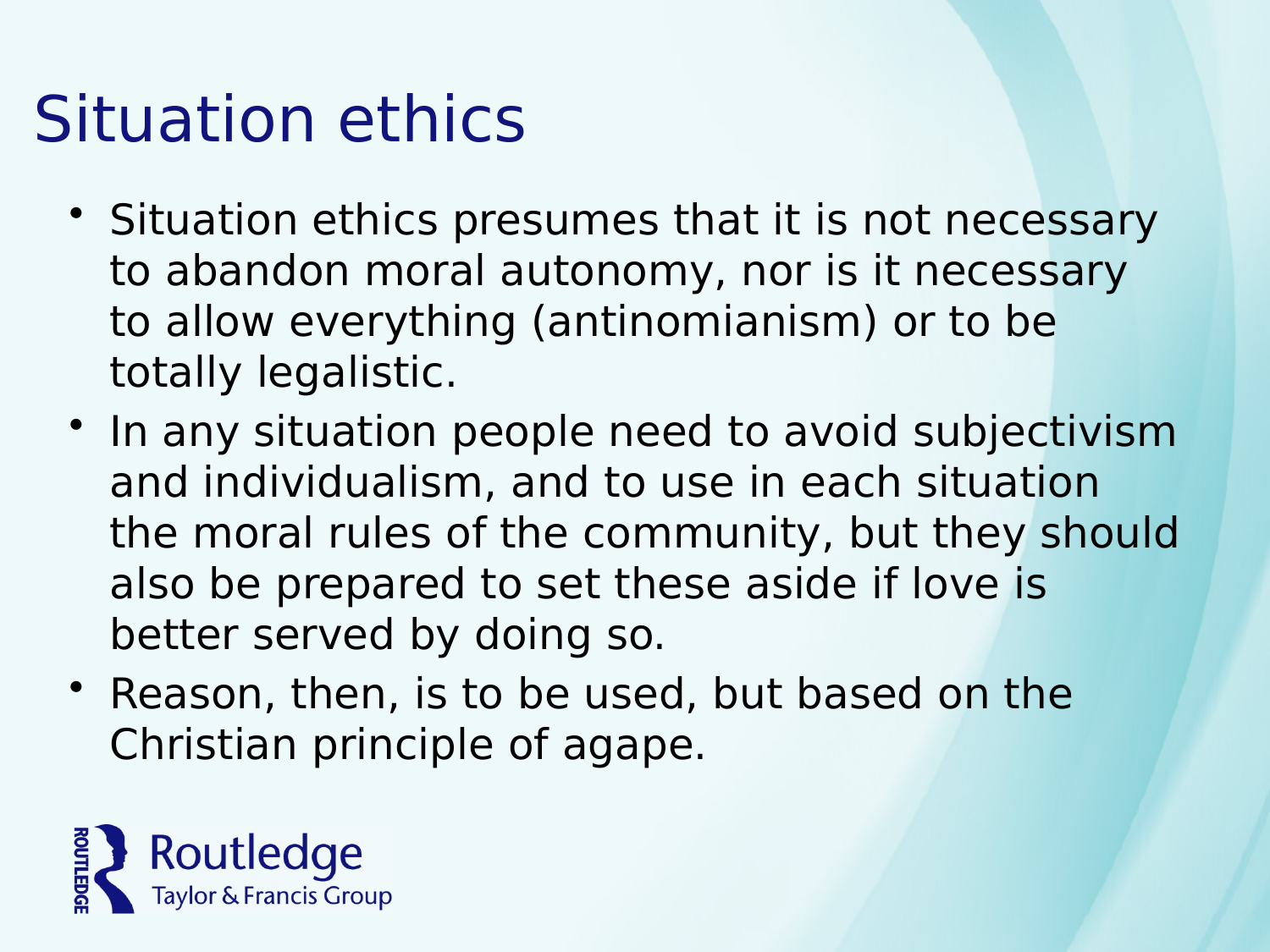

# Situation ethics
Situation ethics presumes that it is not necessary to abandon moral autonomy, nor is it necessary to allow everything (antinomianism) or to be totally legalistic.
In any situation people need to avoid subjectivism and individualism, and to use in each situation the moral rules of the community, but they should also be prepared to set these aside if love is better served by doing so.
Reason, then, is to be used, but based on the Christian principle of agape.